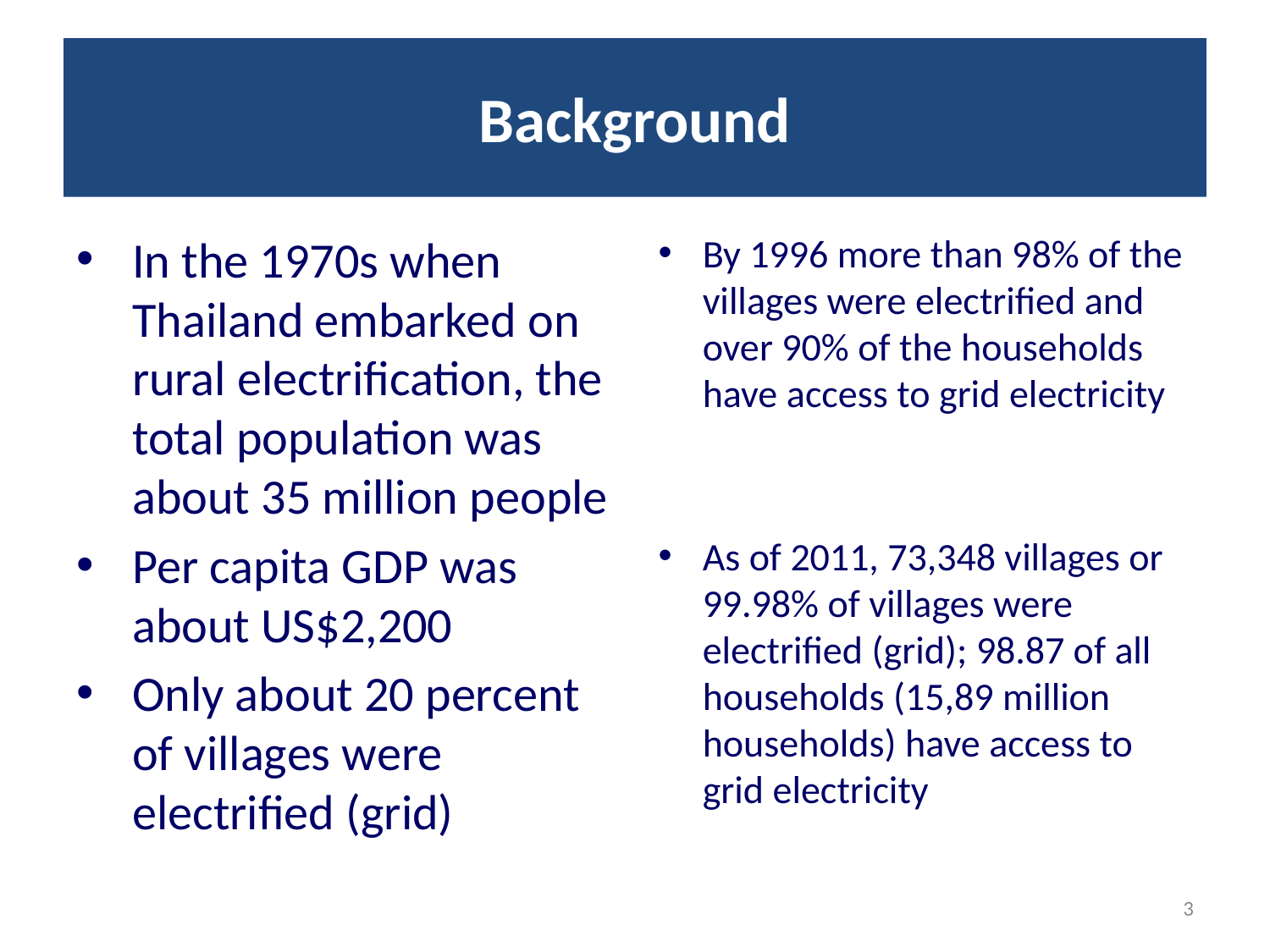

# Background
In the 1970s when Thailand embarked on rural electrification, the total population was about 35 million people
Per capita GDP was about US$2,200
Only about 20 percent of villages were electrified (grid)
By 1996 more than 98% of the villages were electrified and over 90% of the households have access to grid electricity

As of 2011, 73,348 villages or 99.98% of villages were electrified (grid); 98.87 of all households (15,89 million households) have access to grid electricity
3